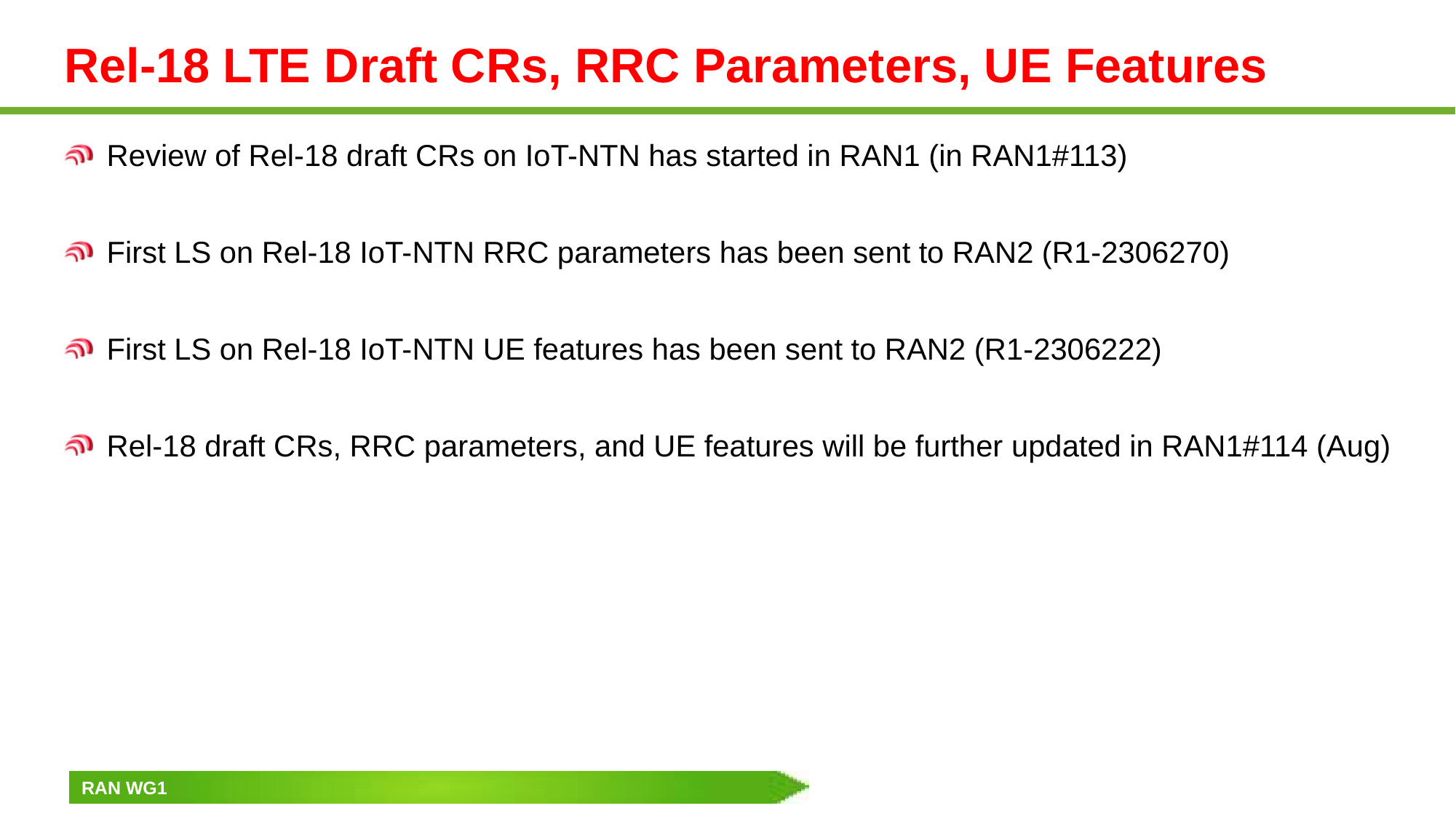

# Rel-18 LTE Draft CRs, RRC Parameters, UE Features
Review of Rel-18 draft CRs on IoT-NTN has started in RAN1 (in RAN1#113)

First LS on Rel-18 IoT-NTN RRC parameters has been sent to RAN2 (R1-2306270)

First LS on Rel-18 IoT-NTN UE features has been sent to RAN2 (R1-2306222)

Rel-18 draft CRs, RRC parameters, and UE features will be further updated in RAN1#114 (Aug)